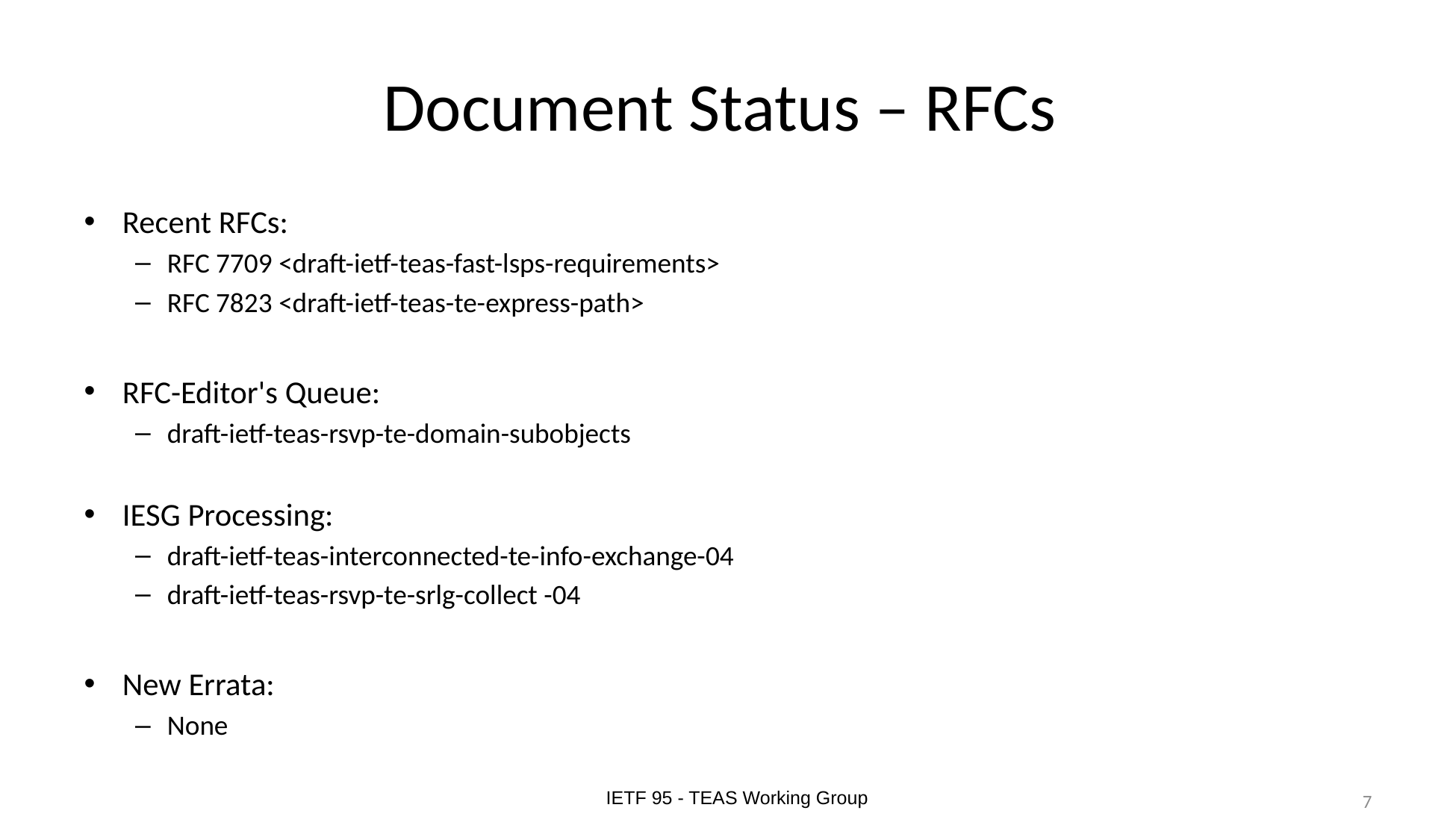

# Document Status – RFCs
Recent RFCs:
RFC 7709 <draft-ietf-teas-fast-lsps-requirements>
RFC 7823 <draft-ietf-teas-te-express-path>

RFC-Editor's Queue:
draft-ietf-teas-rsvp-te-domain-subobjects

IESG Processing:
draft-ietf-teas-interconnected-te-info-exchange-04
draft-ietf-teas-rsvp-te-srlg-collect -04

New Errata:
None
IETF 95 - TEAS Working Group
7